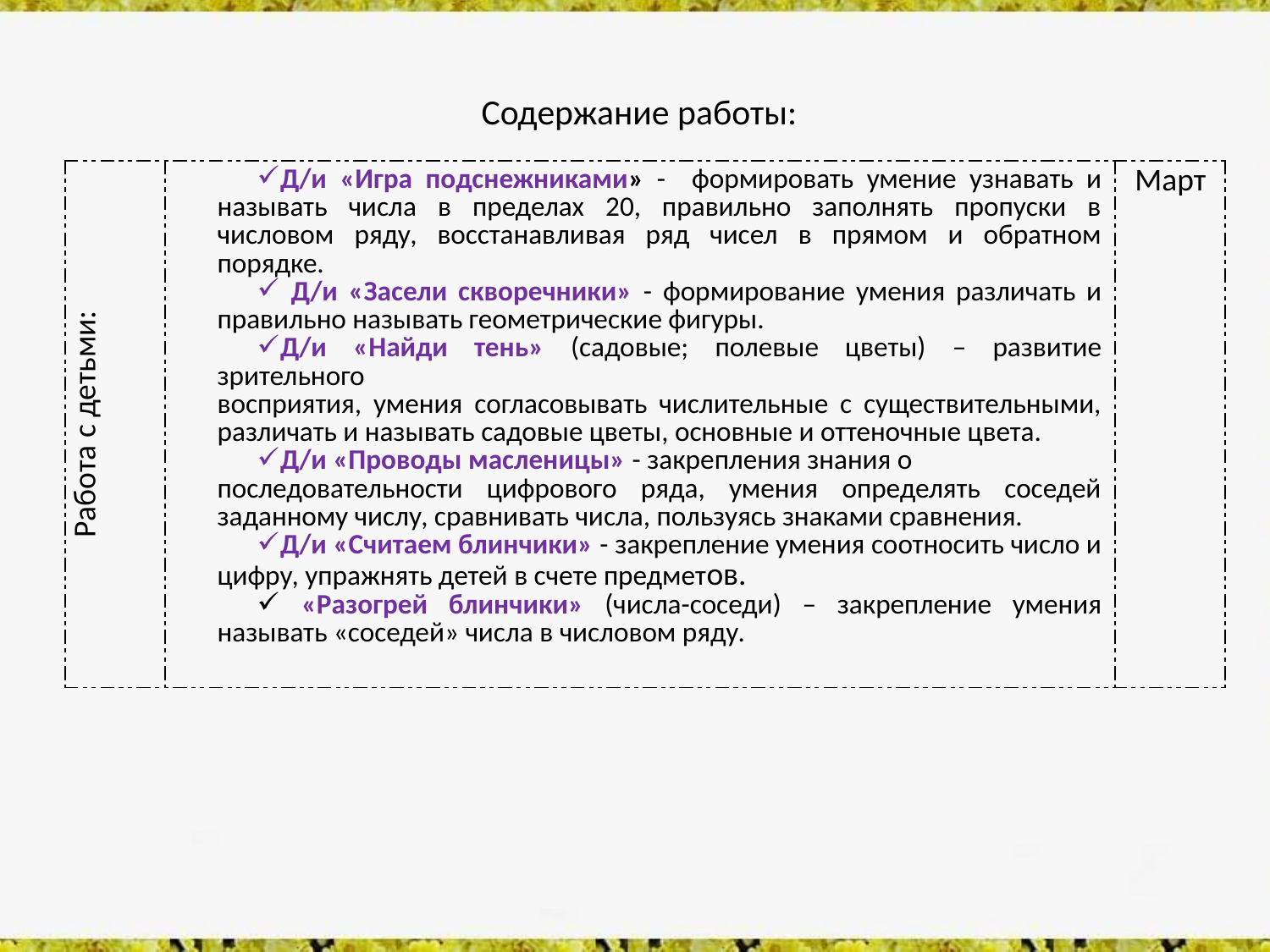

# Содержание работы:
| Работа с детьми: | Д/и «Игра подснежниками» - формировать умение узнавать и называть числа в пределах 20, правильно заполнять пропуски в числовом ряду, восстанавливая ряд чисел в прямом и обратном порядке. Д/и «Засели скворечники» - формирование умения различать и правильно называть геометрические фигуры. Д/и «Найди тень» (садовые; полевые цветы) – развитие зрительного восприятия, умения согласовывать числительные с существительными, различать и называть садовые цветы, основные и оттеночные цвета. Д/и «Проводы масленицы» - закрепления знания о последовательности цифрового ряда, умения определять соседей заданному числу, сравнивать числа, пользуясь знаками сравнения. Д/и «Считаем блинчики» - закрепление умения соотносить число и цифру, упражнять детей в счете предметов. «Разогрей блинчики» (числа-соседи) – закрепление умения называть «соседей» числа в числовом ряду. | Март |
| --- | --- | --- |